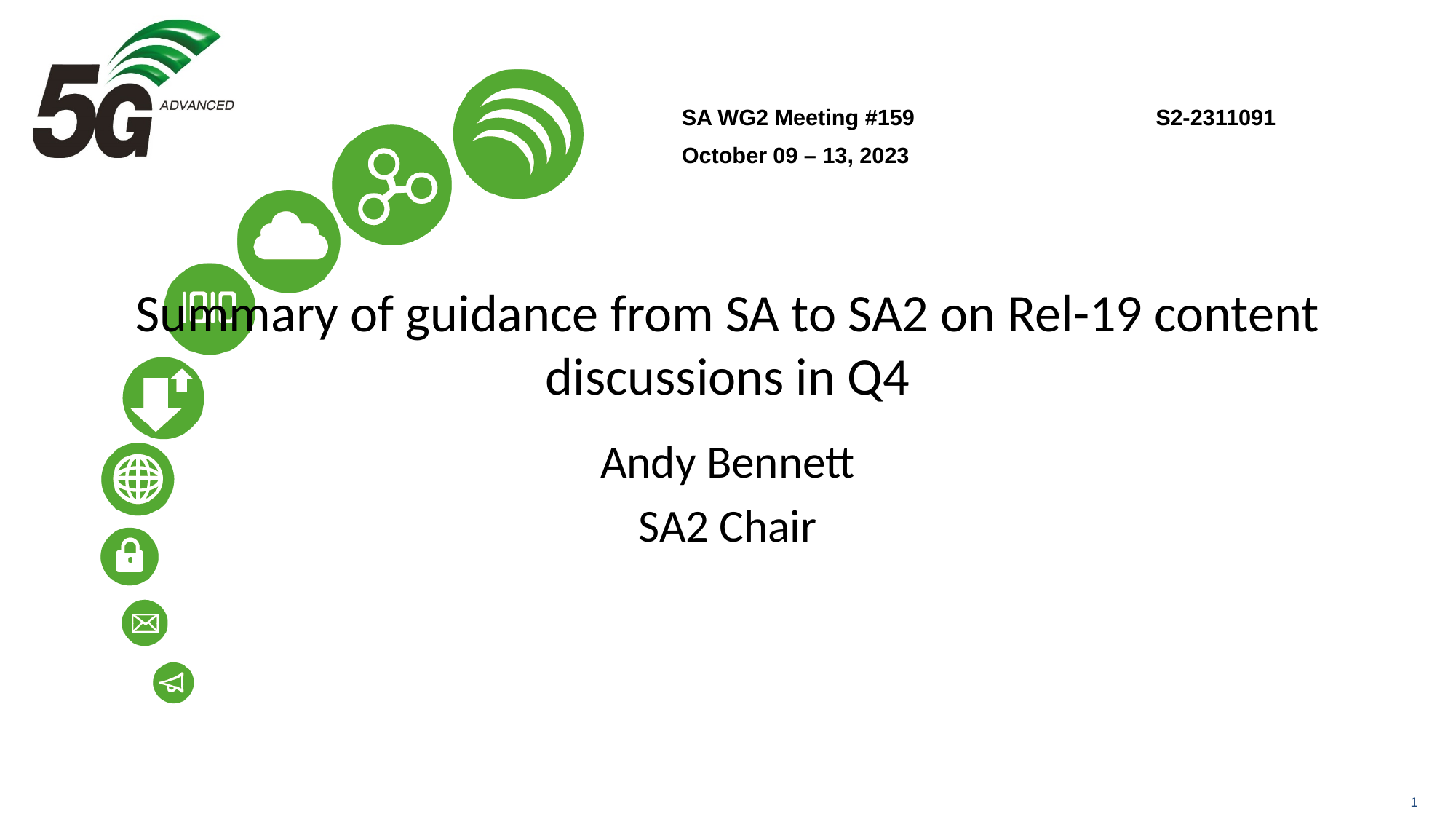

SA WG2 Meeting #159	S2-2311091
October 09 – 13, 2023
# Summary of guidance from SA to SA2 on Rel-19 content discussions in Q4
Andy Bennett
SA2 Chair